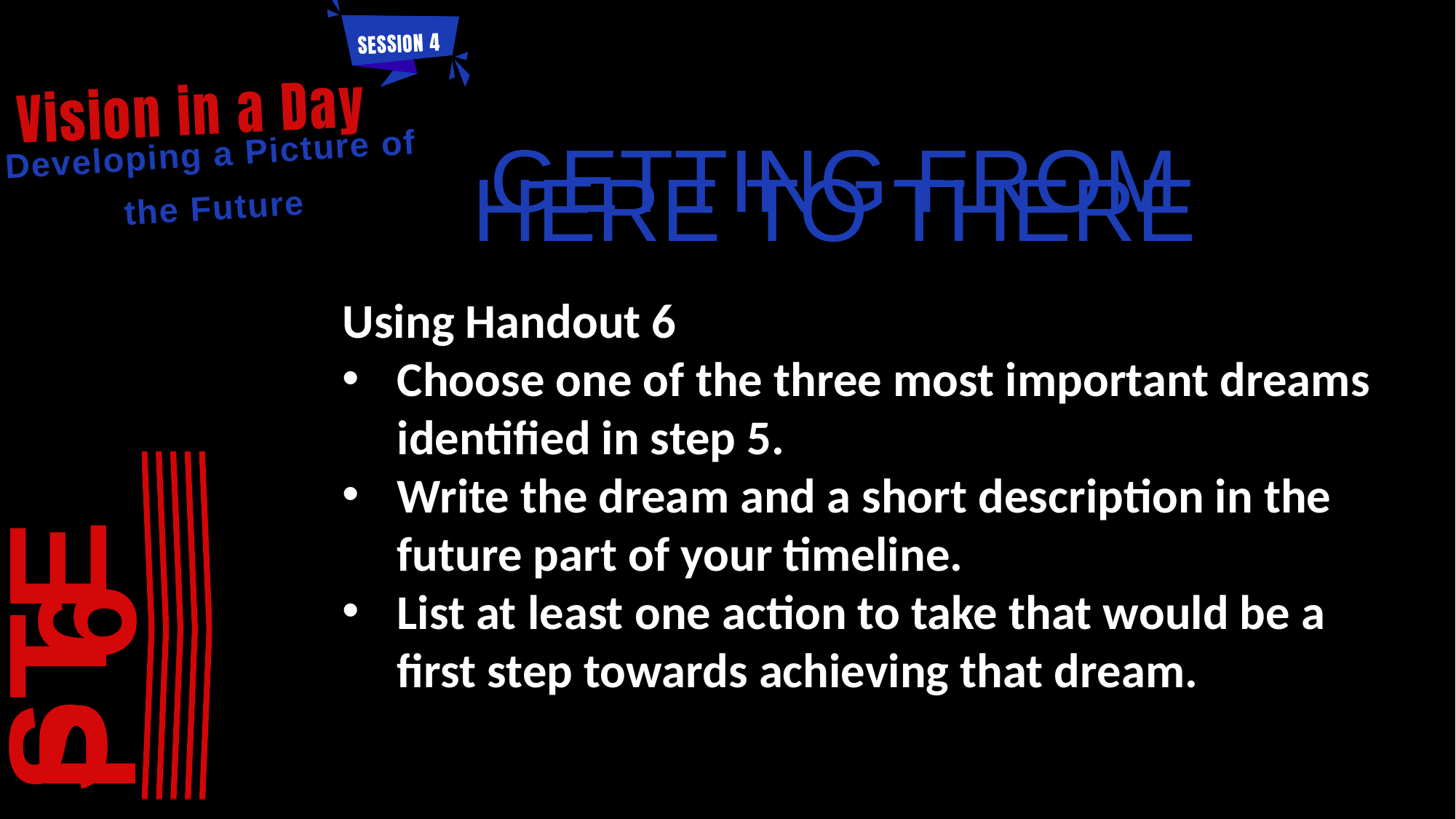

STEP 5

SESSION 4
Vision in a Day
Developing a Picture of the Future
GROUP SHARING
GETTING FROM HERE TO THERE
Using Handout 6
Choose one of the three most important dreams identified in step 5.
Write the dream and a short description in the future part of your timeline.
List at least one action to take that would be a first step towards achieving that dream.

STEP 6